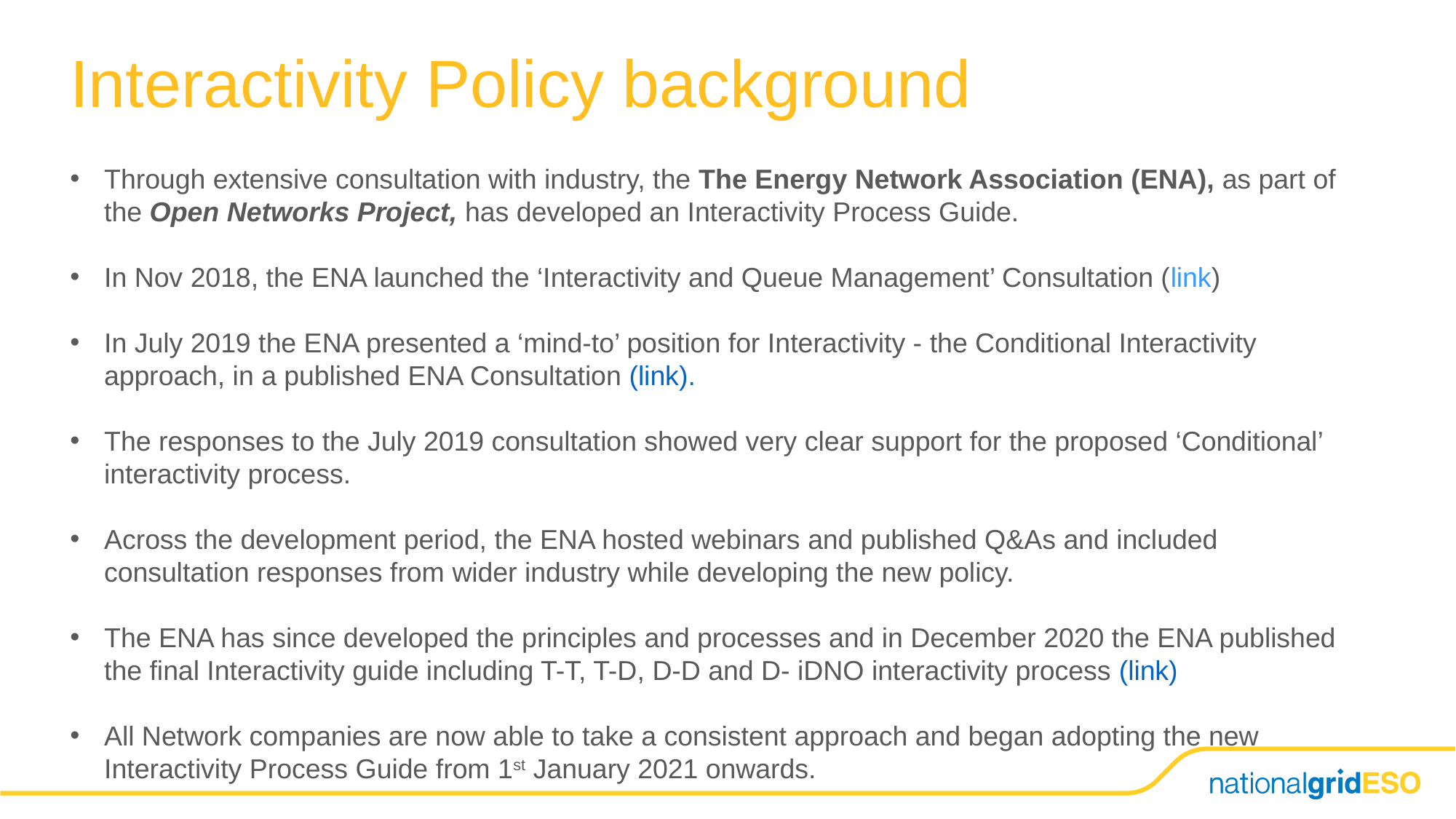

# Interactivity Policy background

Through extensive consultation with industry, the The Energy Network Association (ENA), as part of the Open Networks Project, has developed an Interactivity Process Guide.

In Nov 2018, the ENA launched the ‘Interactivity and Queue Management’ Consultation (link)

In July 2019 the ENA presented a ‘mind-to’ position for Interactivity - the Conditional Interactivity approach, in a published ENA Consultation (link).

The responses to the July 2019 consultation showed very clear support for the proposed ‘Conditional’ interactivity process.

Across the development period, the ENA hosted webinars and published Q&As and included consultation responses from wider industry while developing the new policy.

The ENA has since developed the principles and processes and in December 2020 the ENA published the final Interactivity guide including T-T, T-D, D-D and D- iDNO interactivity process (link)

All Network companies are now able to take a consistent approach and began adopting the new Interactivity Process Guide from 1st January 2021 onwards.